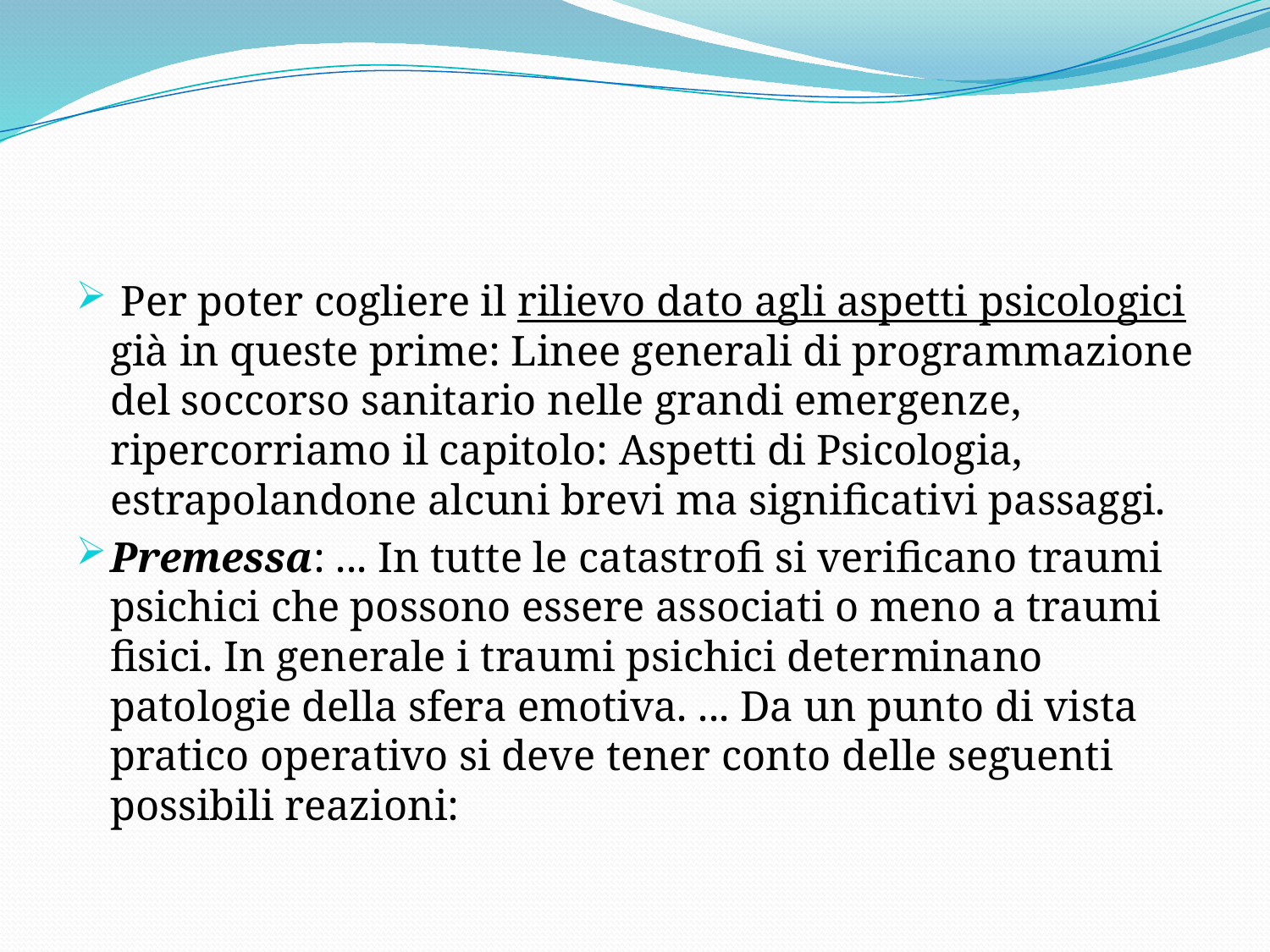

#
 Per poter cogliere il rilievo dato agli aspetti psicologici già in queste prime: Linee generali di programmazione del soccorso sanitario nelle grandi emergenze, ripercorriamo il capitolo: Aspetti di Psicologia, estrapolandone alcuni brevi ma significativi passaggi.
Premessa: ... In tutte le catastrofi si verificano traumi psichici che possono essere associati o meno a traumi fisici. In generale i traumi psichici determinano patologie della sfera emotiva. ... Da un punto di vista pratico operativo si deve tener conto delle seguenti possibili reazioni: